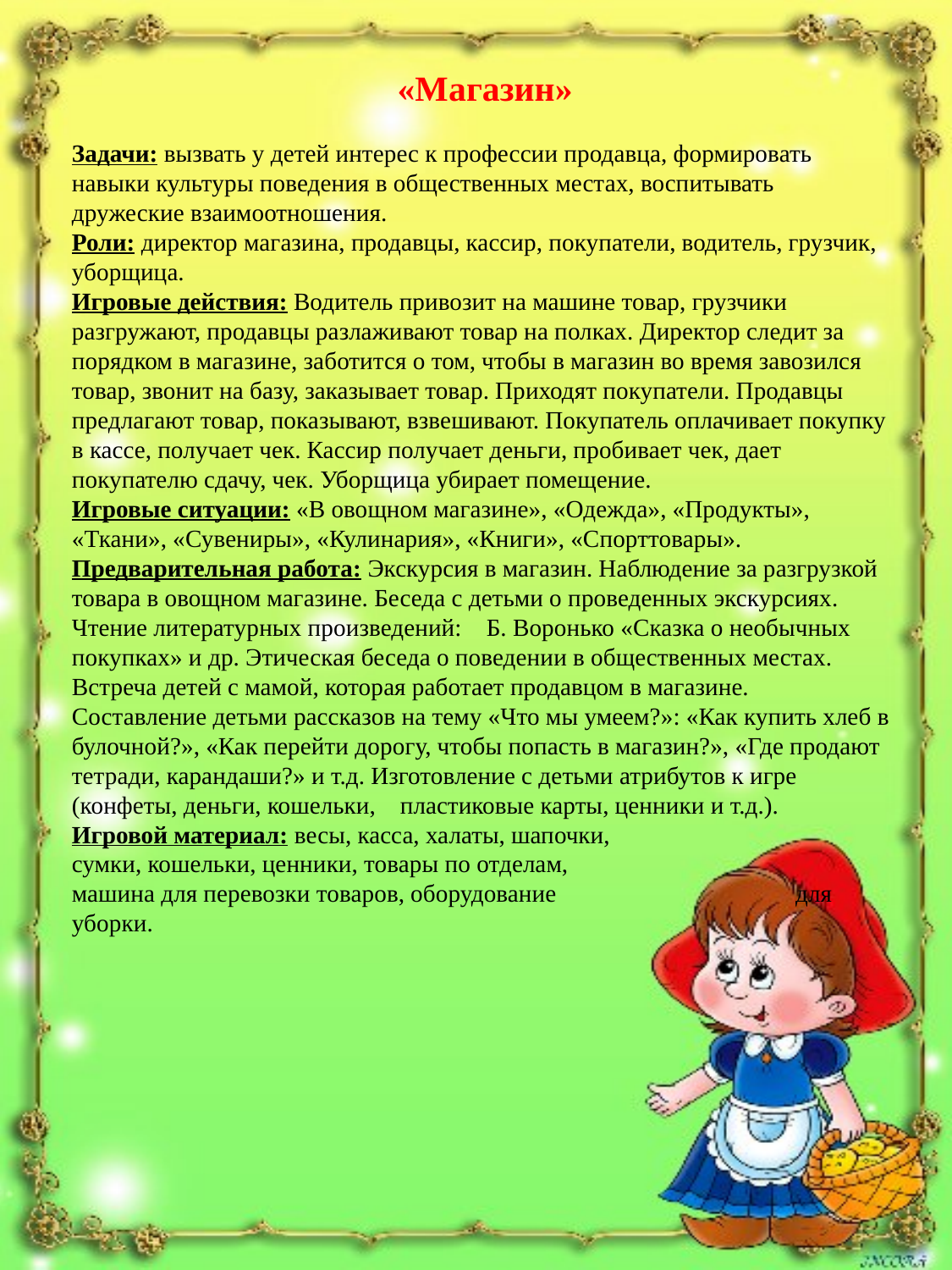

«Магазин»

Задачи: вызвать у детей интерес к профессии продавца, формировать навыки культуры поведения в общественных местах, воспитывать дружеские взаимоотношения.
Роли: директор магазина, продавцы, кассир, покупатели, водитель, грузчик, уборщица.
Игровые действия: Водитель привозит на машине товар, грузчики разгружают, продавцы разлаживают товар на полках. Директор следит за порядком в магазине, заботится о том, чтобы в магазин во время завозился товар, звонит на базу, заказывает товар. Приходят покупатели. Продавцы предлагают товар, показывают, взвешивают. Покупатель оплачивает покупку в кассе, получает чек. Кассир получает деньги, пробивает чек, дает покупателю сдачу, чек. Уборщица убирает помещение.
Игровые ситуации: «В овощном магазине», «Одежда», «Продукты», «Ткани», «Сувениры», «Кулинария», «Книги», «Спорттовары».
Предварительная работа: Экскурсия в магазин. Наблюдение за разгрузкой товара в овощном магазине. Беседа с детьми о проведенных экскурсиях. Чтение литературных произведений:    Б. Воронько «Сказка о необычных покупках» и др. Этическая беседа о поведении в общественных местах.
Встреча детей с мамой, которая работает продавцом в магазине. Составление детьми рассказов на тему «Что мы умеем?»: «Как купить хлеб в булочной?», «Как перейти дорогу, чтобы попасть в магазин?», «Где продают тетради, карандаши?» и т.д. Изготовление с детьми атрибутов к игре (конфеты, деньги, кошельки,    пластиковые карты, ценники и т.д.).
Игровой материал: весы, касса, халаты, шапочки,                                         сумки, кошельки, ценники, товары по отделам,                                                     машина для перевозки товаров, оборудование                                       для уборки.